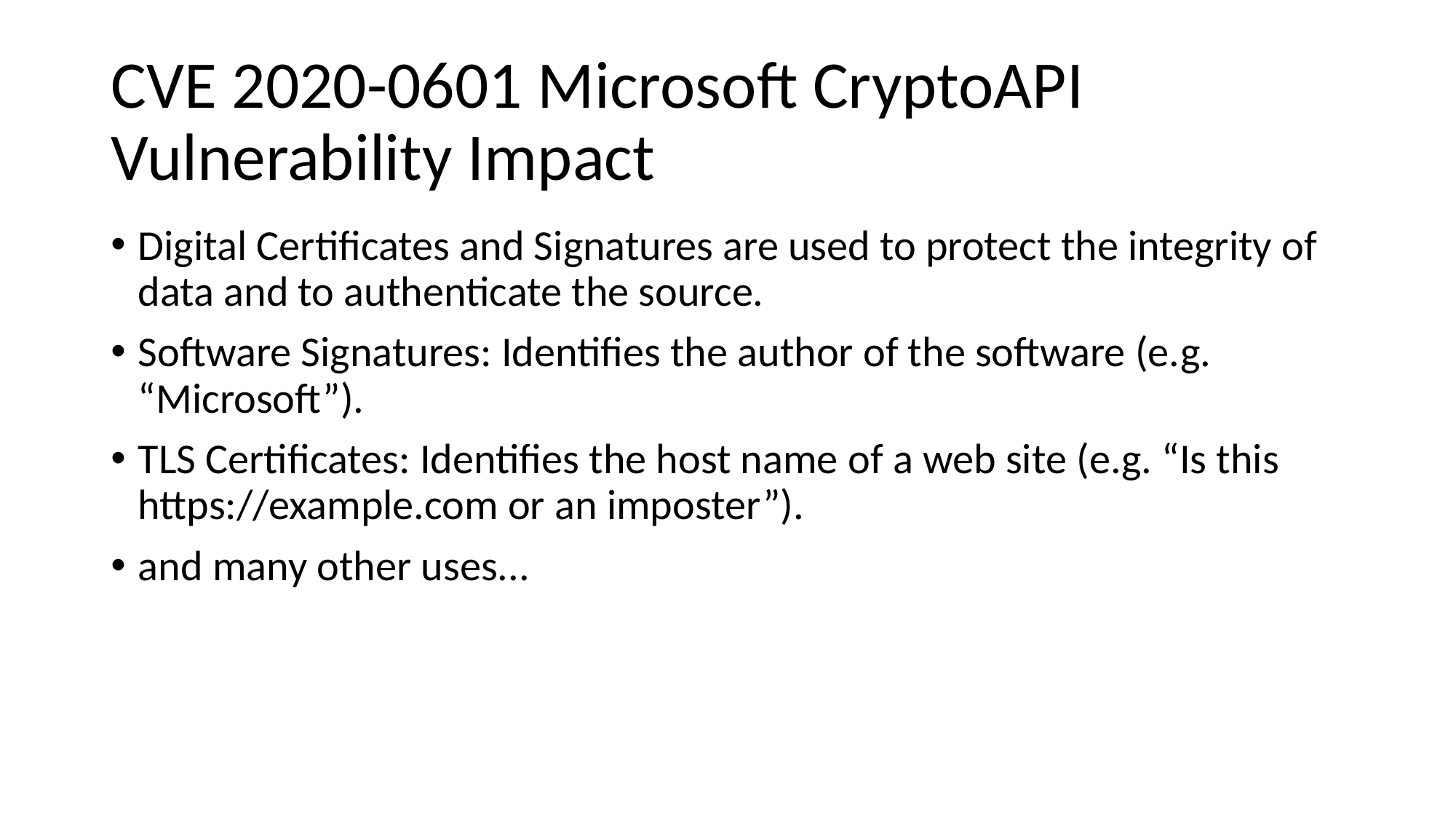

# CVE 2020-0601 Microsoft CryptoAPI Vulnerability Impact
Digital Certificates and Signatures are used to protect the integrity of data and to authenticate the source.
Software Signatures: Identifies the author of the software (e.g. “Microsoft”).
TLS Certificates: Identifies the host name of a web site (e.g. “Is this https://example.com or an imposter”).
and many other uses...